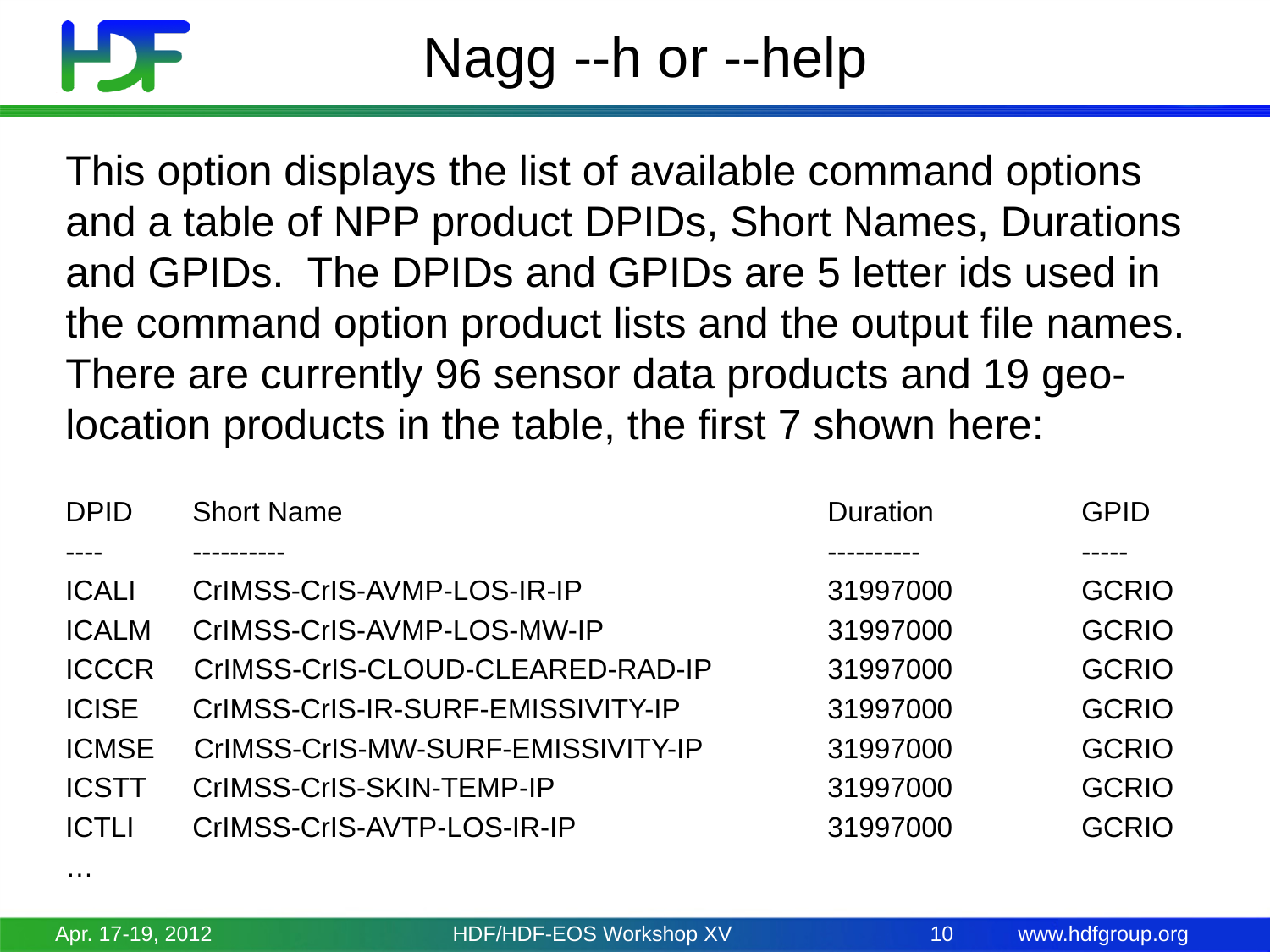

# Nagg --h or --help
This option displays the list of available command options and a table of NPP product DPIDs, Short Names, Durations and GPIDs.  The DPIDs and GPIDs are 5 letter ids used in the command option product lists and the output file names.  There are currently 96 sensor data products and 19 geo-location products in the table, the first 7 shown here:

DPID	Short Name                              		Duration  		GPID
----      	----------                            			---------- 		-----
ICALI     	CrIMSS-CrIS-AVMP-LOS-IR-IP              		31997000  	GCRIO
ICALM     	CrIMSS-CrIS-AVMP-LOS-MW-IP              	31997000  	GCRIO
ICCCR     CrIMSS-CrIS-CLOUD-CLEARED-RAD-IP        	31997000  	GCRIO
ICISE     	CrIMSS-CrIS-IR-SURF-EMISSIVITY-IP       	31997000  	GCRIO
ICMSE     CrIMSS-CrIS-MW-SURF-EMISSIVITY-IP       	31997000  	GCRIO
ICSTT     	CrIMSS-CrIS-SKIN-TEMP-IP                		31997000  	GCRIO
ICTLI     	CrIMSS-CrIS-AVTP-LOS-IR-IP              		31997000  	GCRIO
…
Apr. 17-19, 2012
HDF/HDF-EOS Workshop XV
10